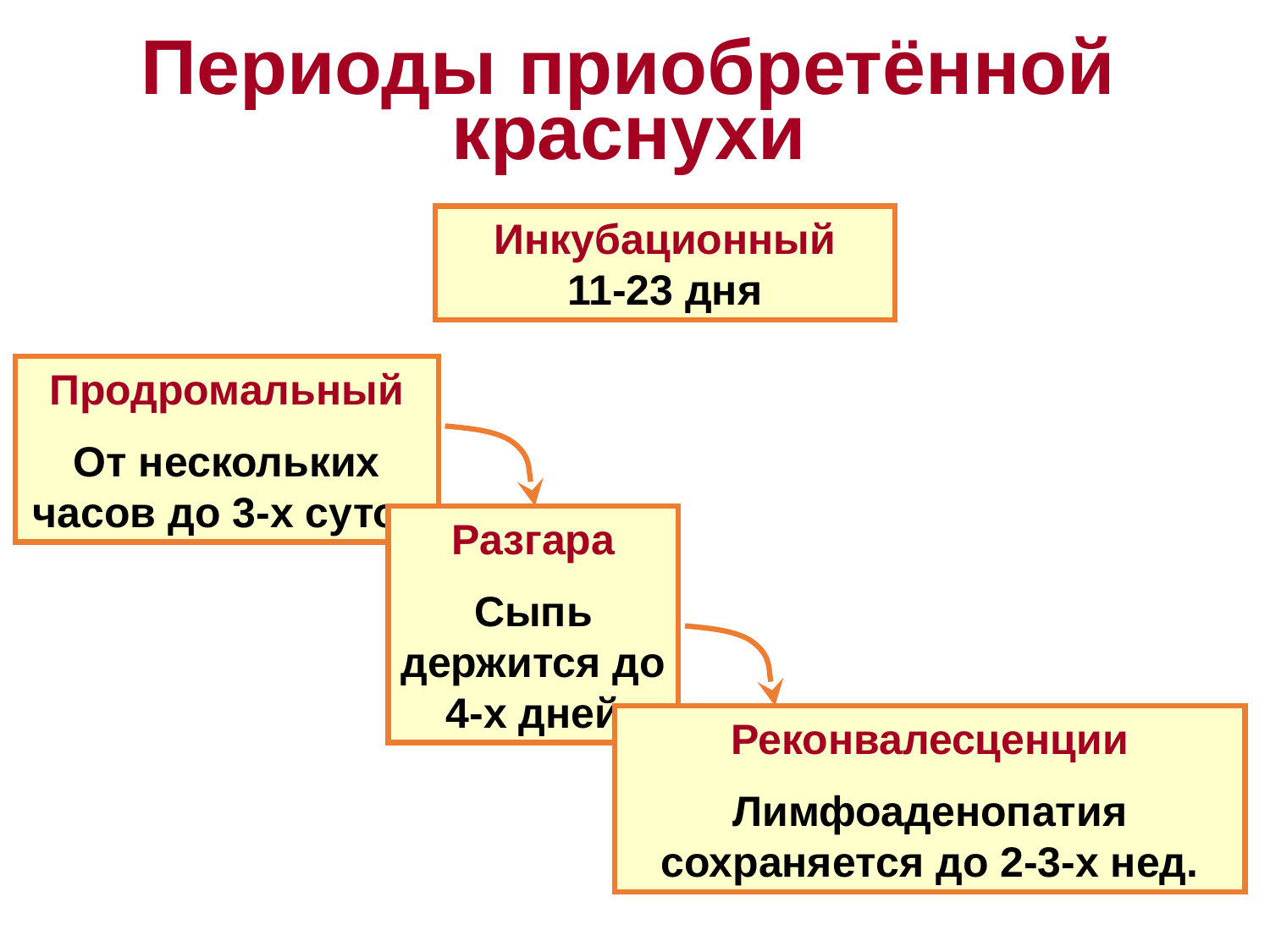

Периоды приобретённой краснухи
Инкубационный
11-23 дня
Продромальный
От нескольких часов до 3-х суток

Разгара
Сыпь держится до 4-х дней

Реконвалесценции
Лимфоаденопатия сохраняется до 2-3-х нед.